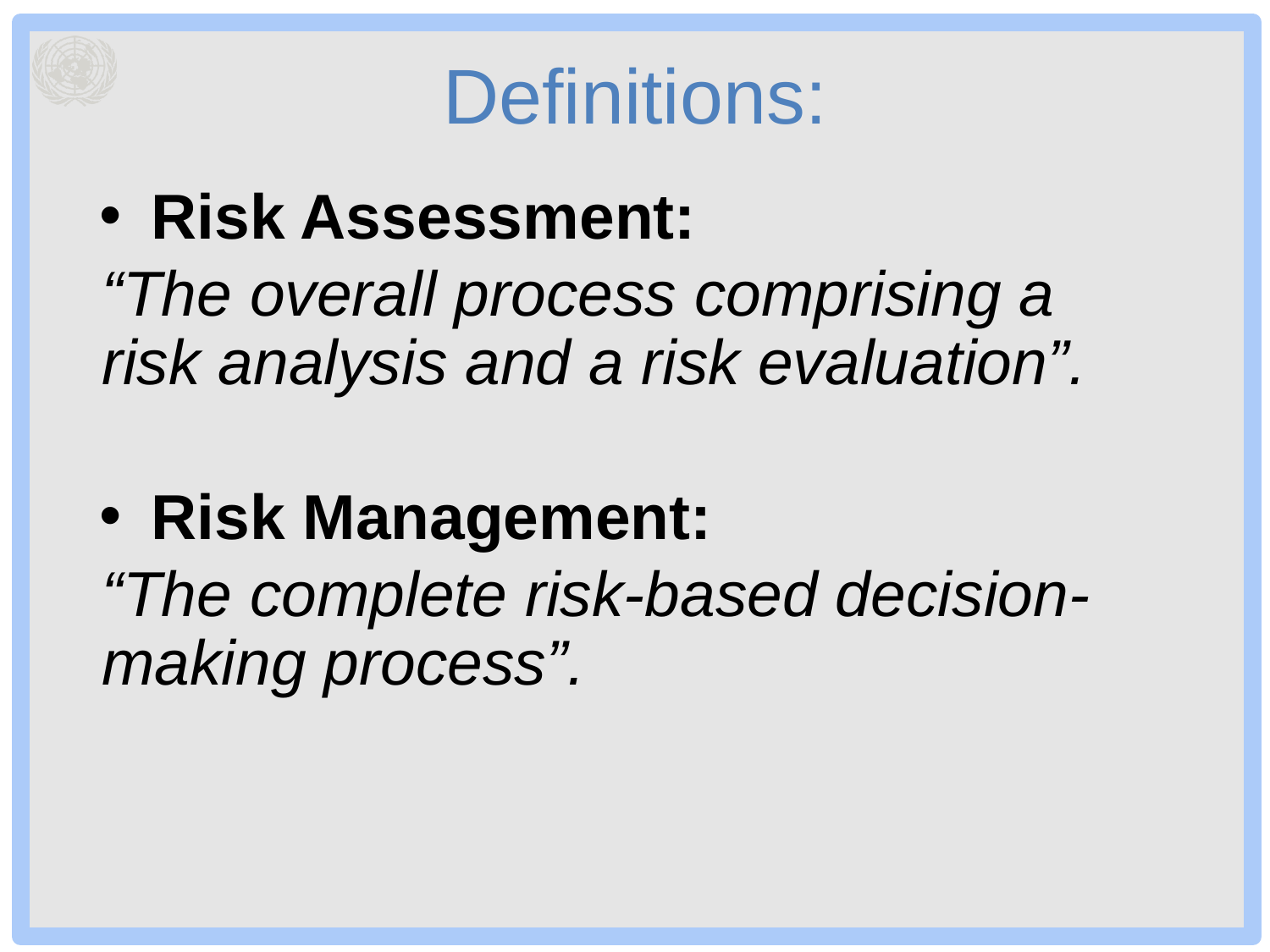

# Definitions:
Risk Assessment:
“The overall process comprising a risk analysis and a risk evaluation”.
Risk Management:
“The complete risk-based decision-making process”.